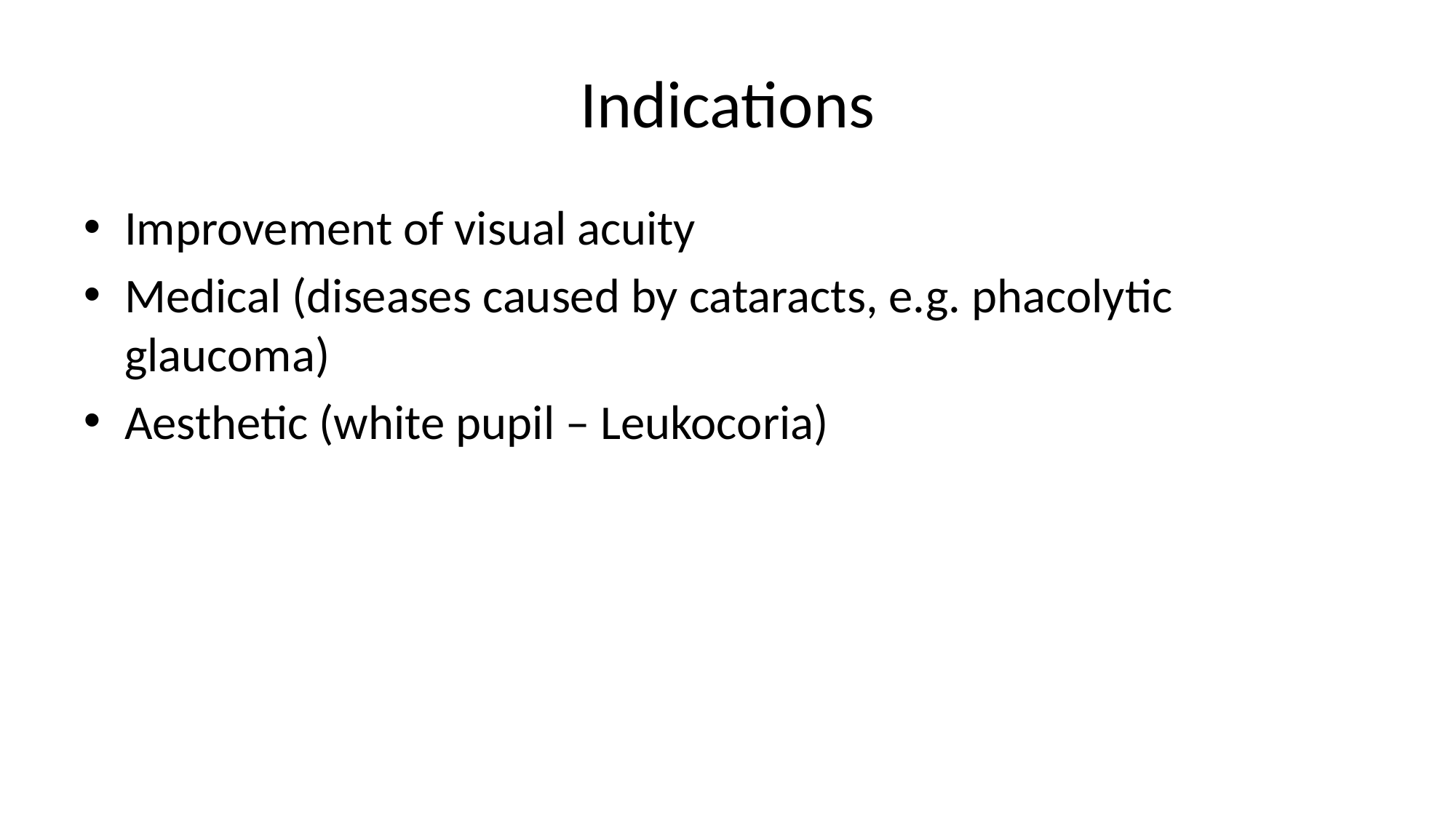

# Indications
Improvement of visual acuity
Medical (diseases caused by cataracts, e.g. phacolytic glaucoma)
Aesthetic (white pupil – Leukocoria)